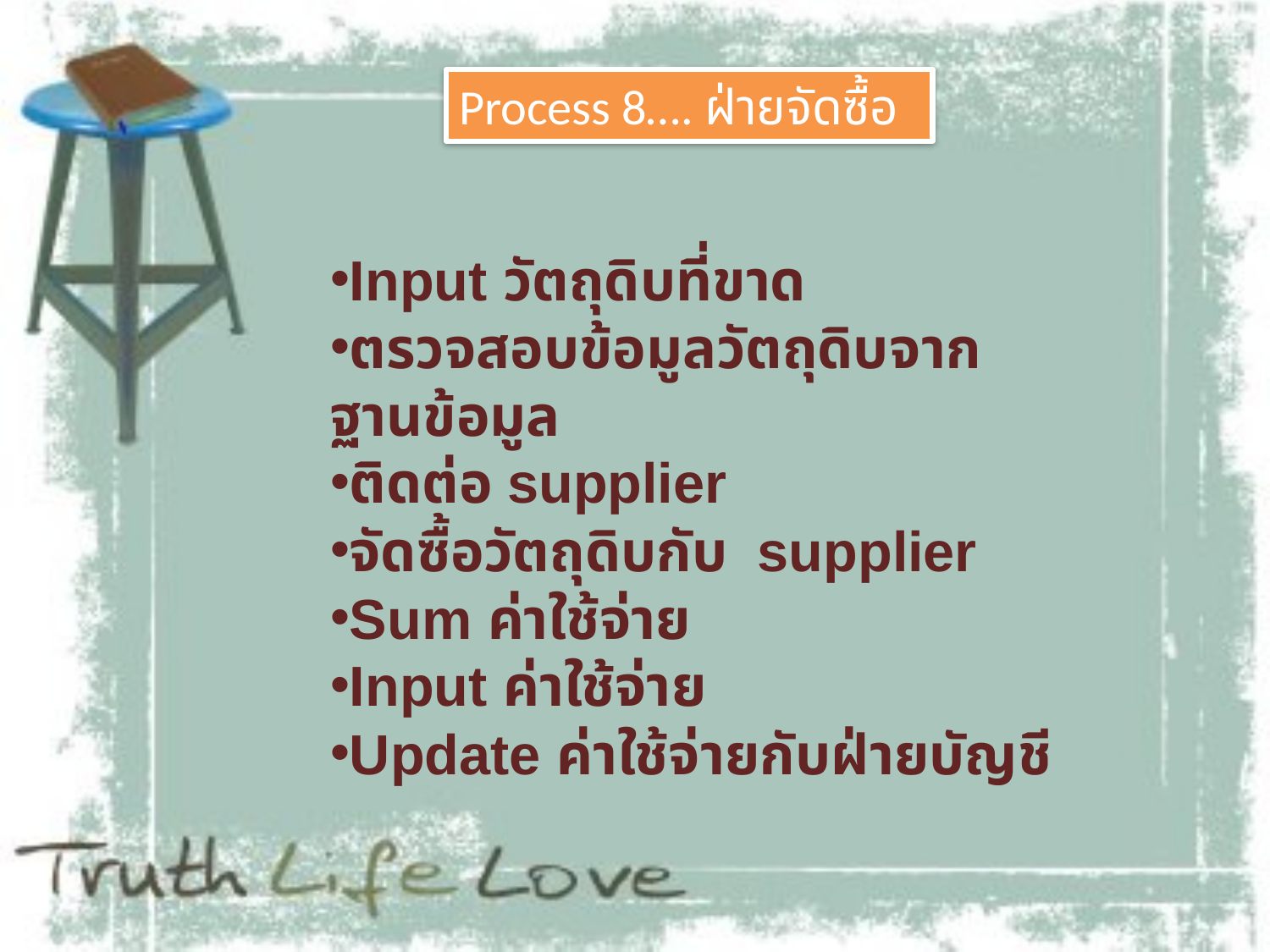

Process 8…. ฝ่ายจัดซื้อ
Input วัตถุดิบที่ขาด
ตรวจสอบข้อมูลวัตถุดิบจากฐานข้อมูล
ติดต่อ supplier
จัดซื้อวัตถุดิบกับ  supplier
Sum ค่าใช้จ่าย
Input ค่าใช้จ่าย
Update ค่าใช้จ่ายกับฝ่ายบัญชี